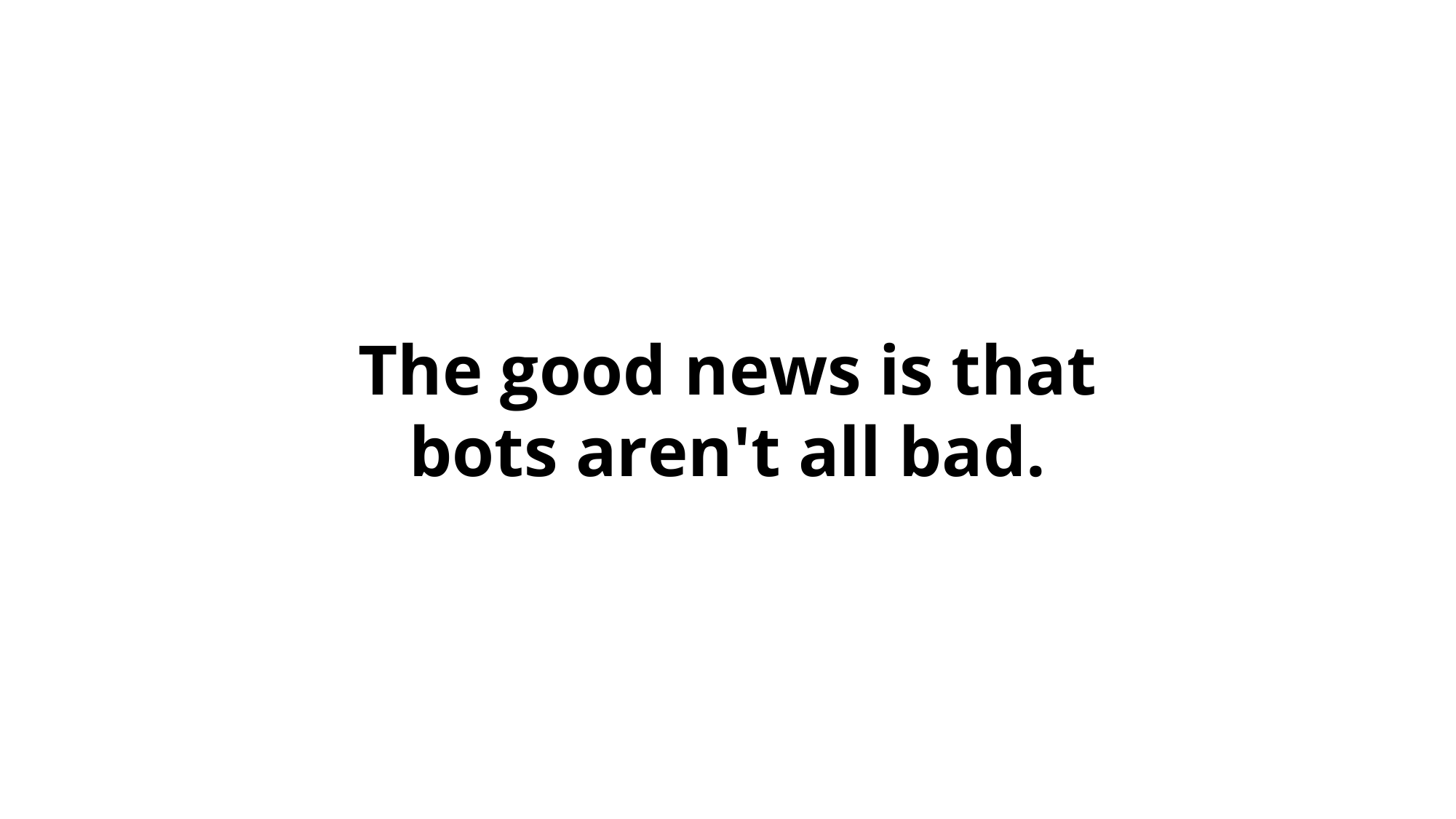

The good news is that bots aren't all bad.